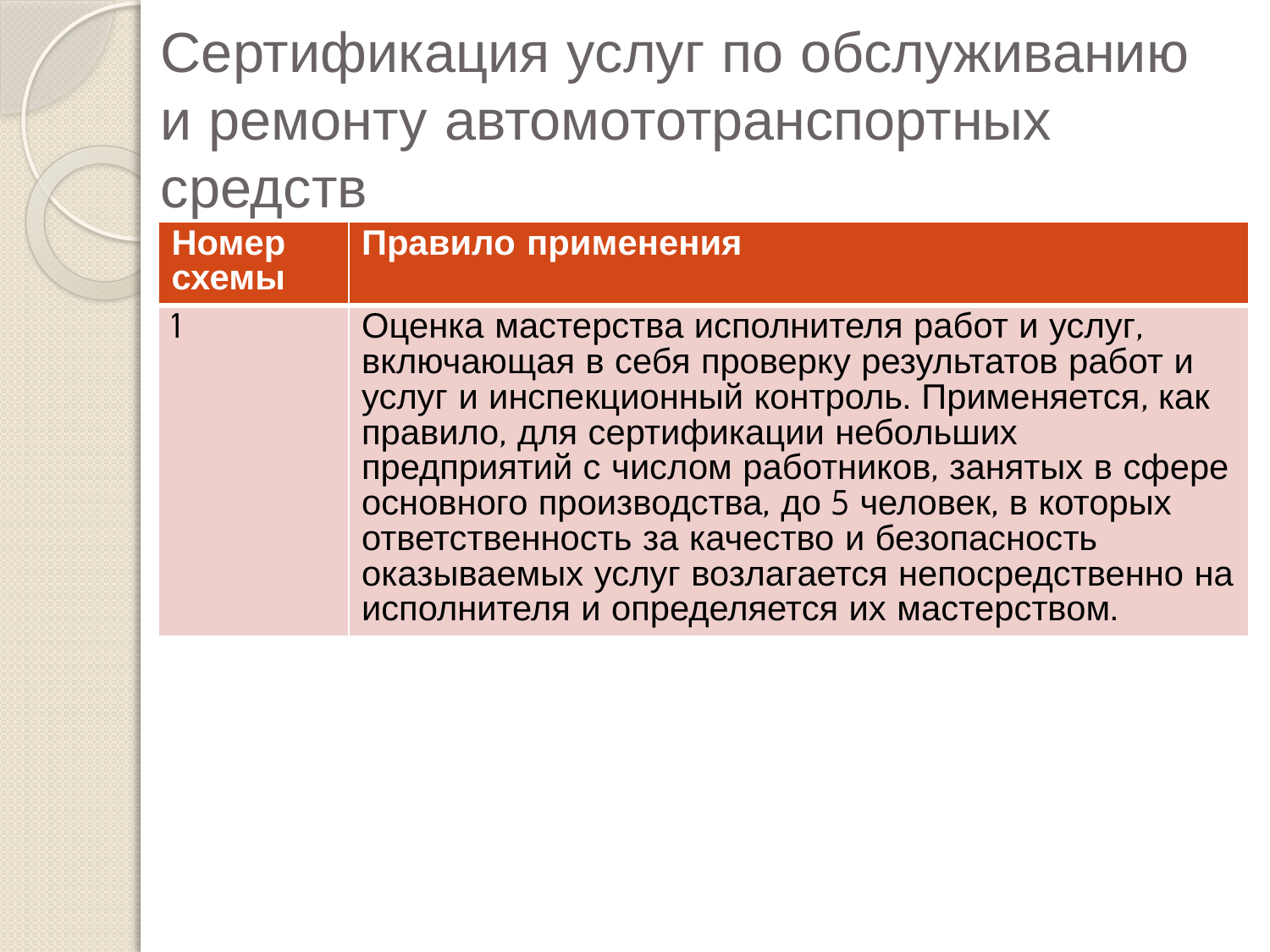

# Сертификация услуг по обслуживанию и ремонту автомототранспортных средств
| Номер схемы | Правило применения |
| --- | --- |
| 1 | Оценка мастерства исполнителя работ и услуг, включающая в себя проверку результатов работ и услуг и инспекционный контроль. Применяется, как правило, для сертификации небольших предприятий с числом работников, занятых в сфере основного производства, до 5 человек, в которых ответственность за качество и безопасность оказываемых услуг возлагается непосредственно на исполнителя и определяется их мастерством. |